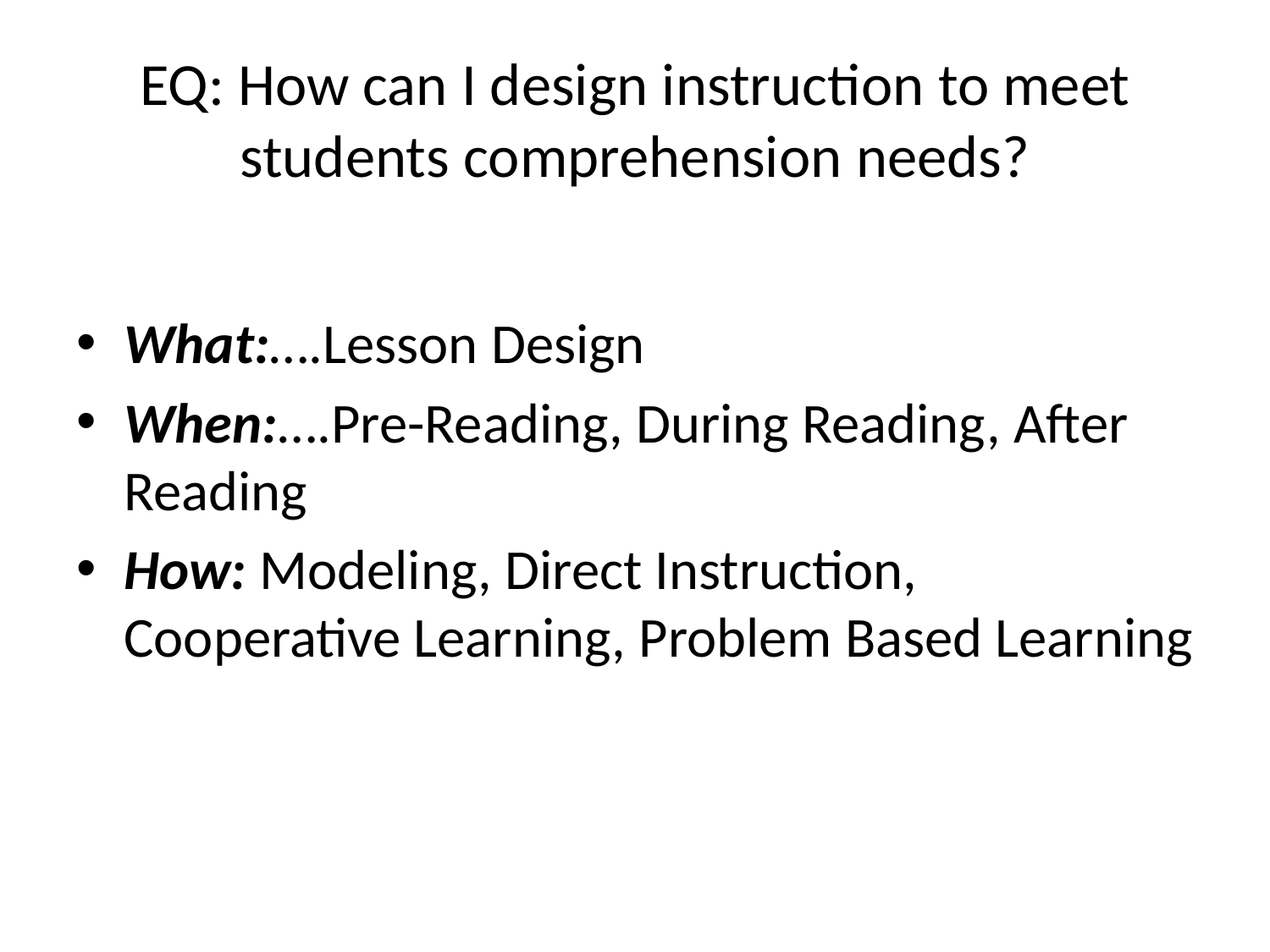

# EQ: How can I design instruction to meet students comprehension needs?

What:….Lesson Design
When:….Pre-Reading, During Reading, After Reading
How: Modeling, Direct Instruction, Cooperative Learning, Problem Based Learning